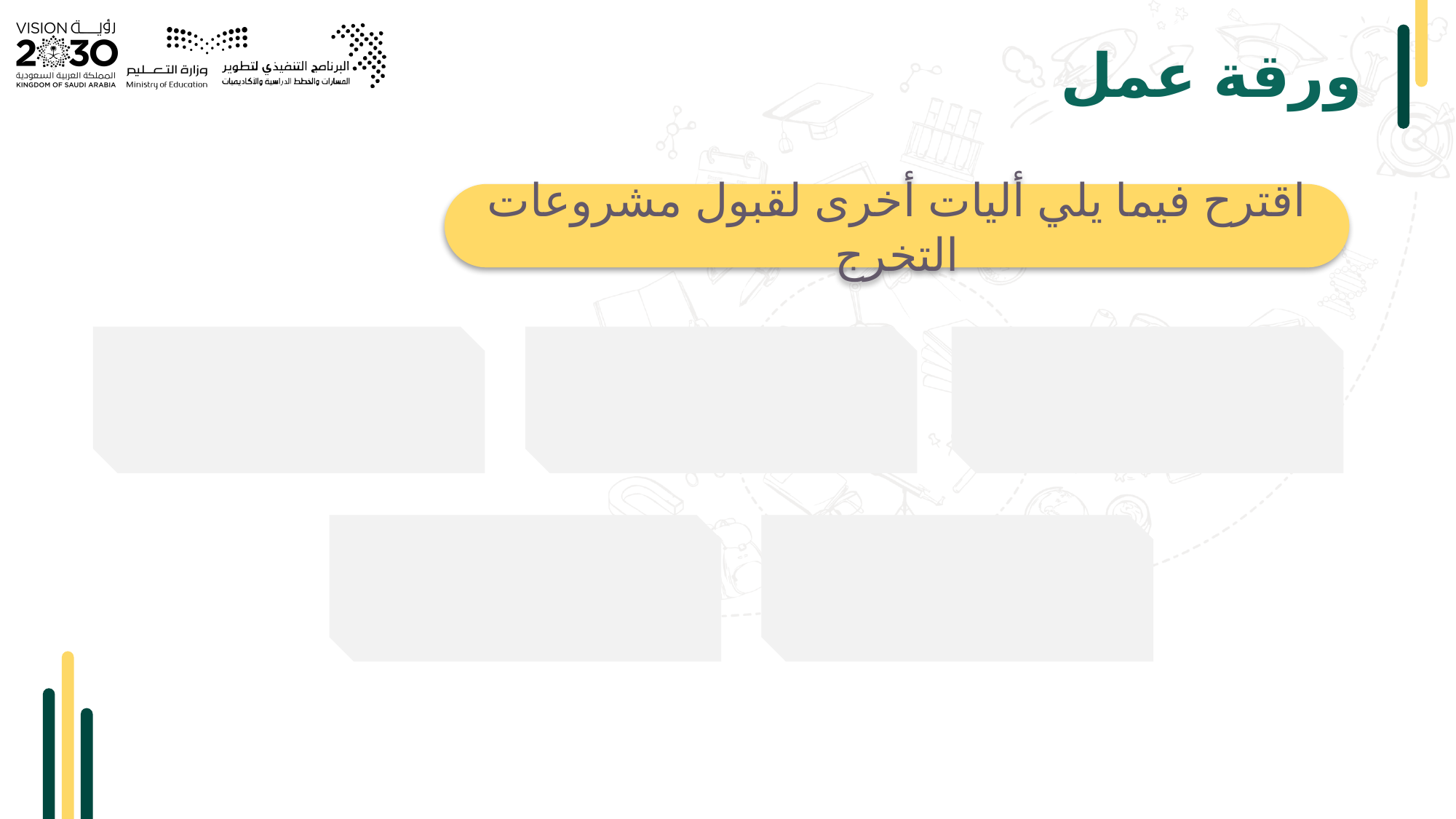

# ورقة عمل

اقترح فيما يلي أليات أخرى لقبول مشروعات التخرج